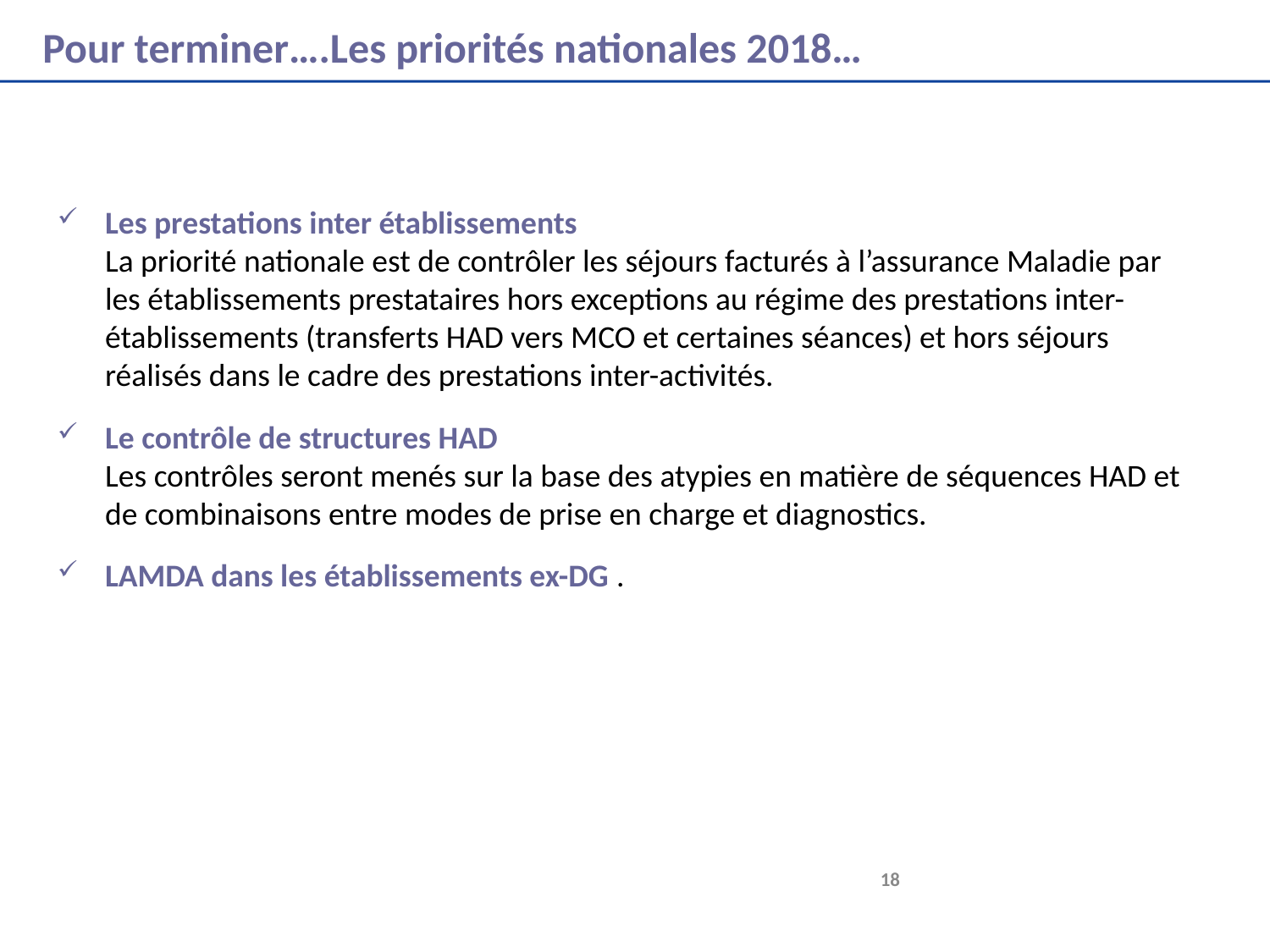

# Pour terminer….Les priorités nationales 2018…
Les prestations inter établissements 
La priorité nationale est de contrôler les séjours facturés à l’assurance Maladie par les établissements prestataires hors exceptions au régime des prestations inter-établissements (transferts HAD vers MCO et certaines séances) et hors séjours réalisés dans le cadre des prestations inter-activités.
Le contrôle de structures HAD 
Les contrôles seront menés sur la base des atypies en matière de séquences HAD et de combinaisons entre modes de prise en charge et diagnostics.
LAMDA dans les établissements ex-DG .

	18